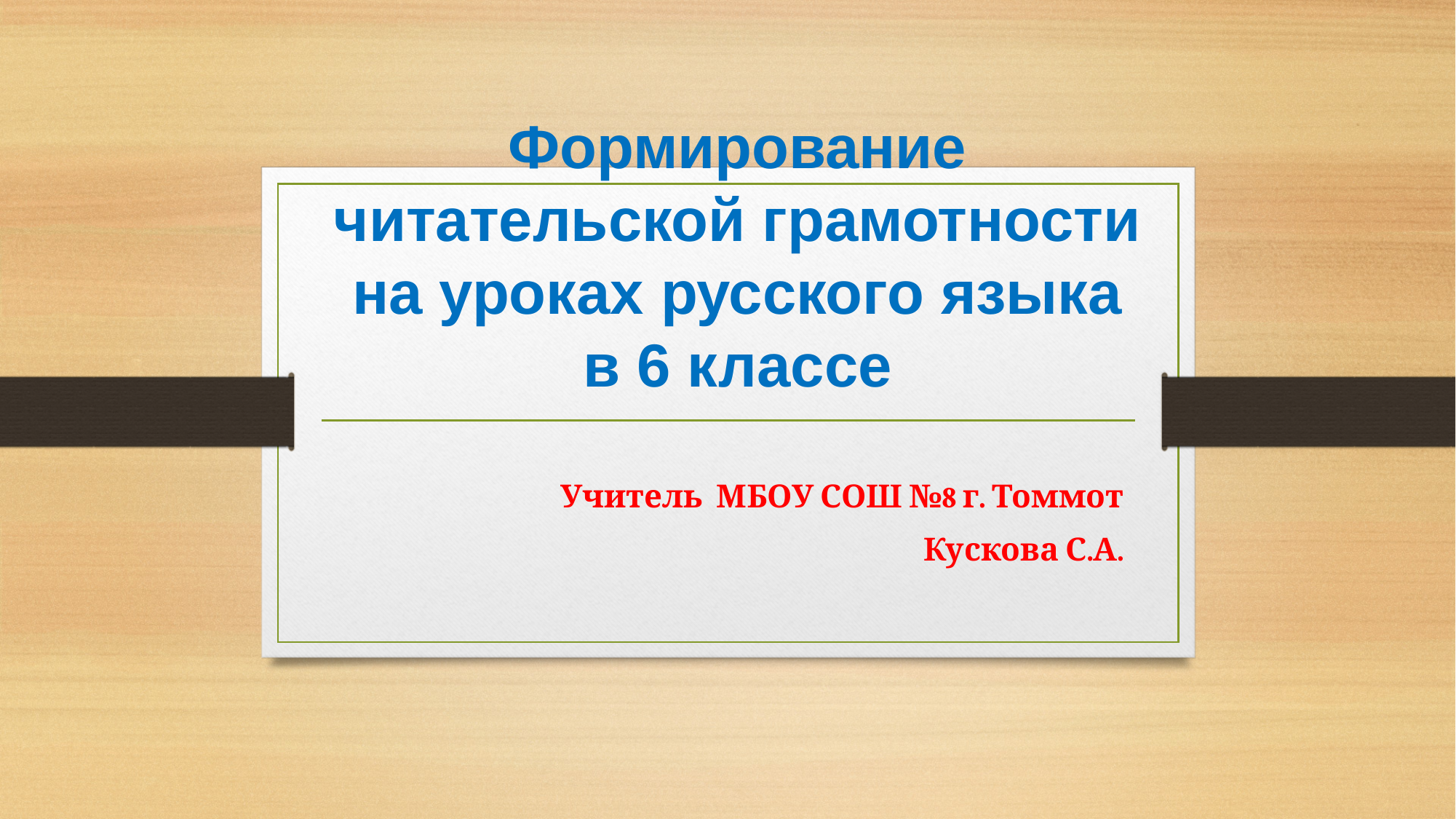

# Формирование читательской грамотности на уроках русского языка в 6 классе
Учитель  МБОУ СОШ №8 г. Томмот
Кускова С.А.